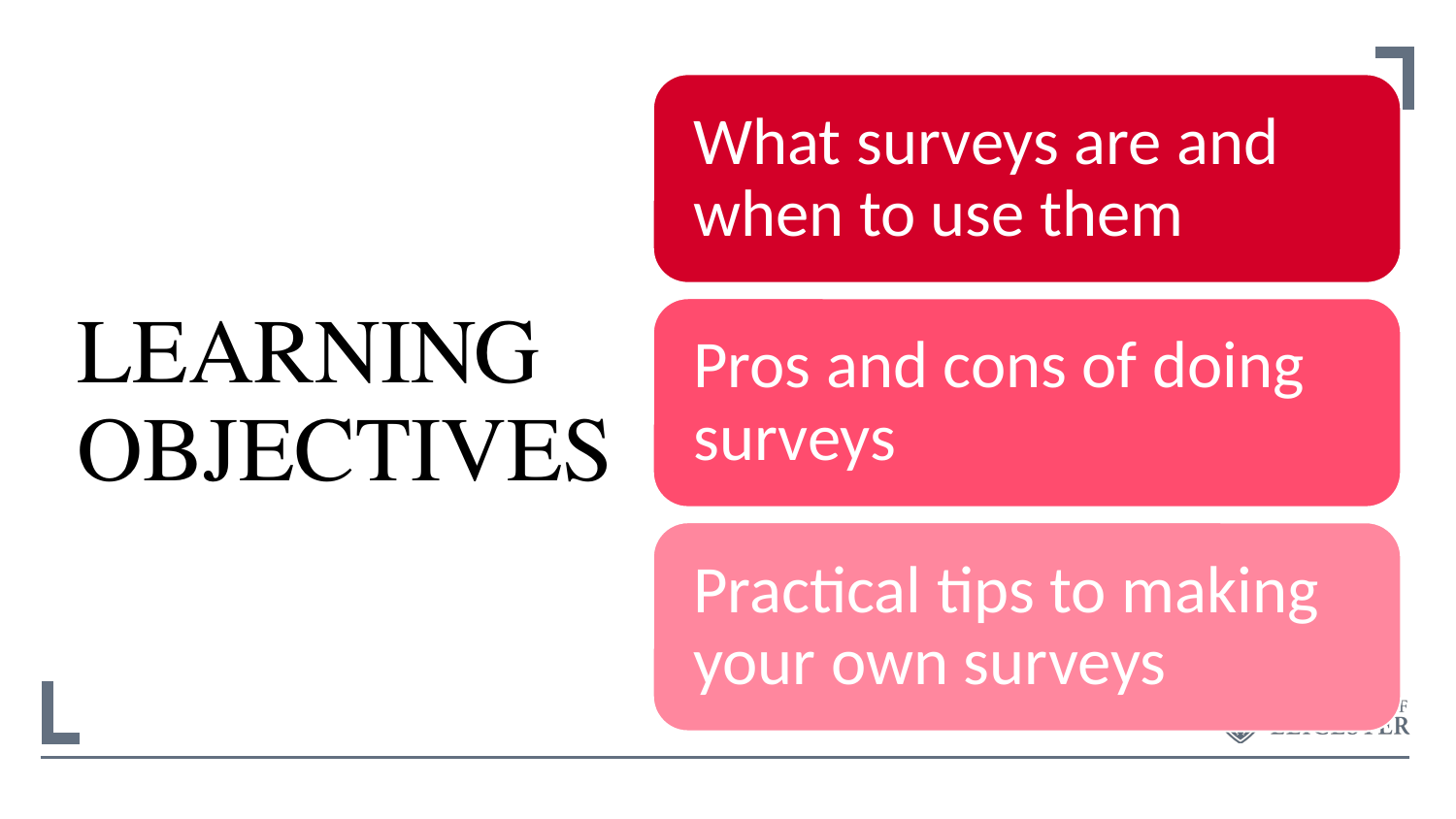

# Learning objectives
What surveys are and when to use them
Pros and cons of doing surveys
Practical tips to making your own surveys